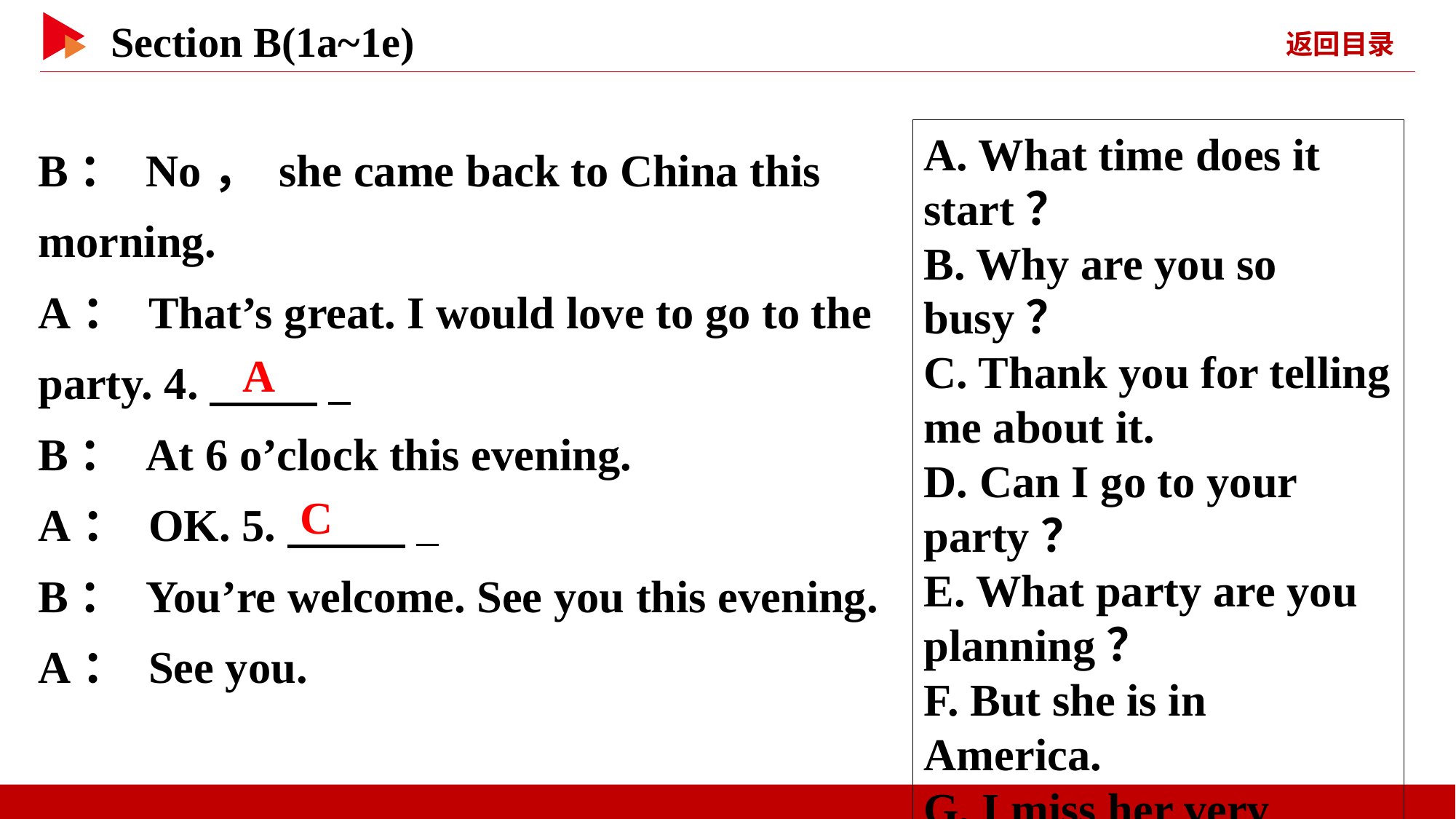

B： No， she came back to China this morning.
A： That’s great. I would love to go to the party. 4.　      _
B： At 6 o’clock this evening.
A： OK. 5.　       _
B： You’re welcome. See you this evening.
A： See you.
A. What time does it start？
B. Why are you so busy？
C. Thank you for telling me about it.
D. Can I go to your party？
E. What party are you planning？
F. But she is in America.
G. I miss her very much.
A
C